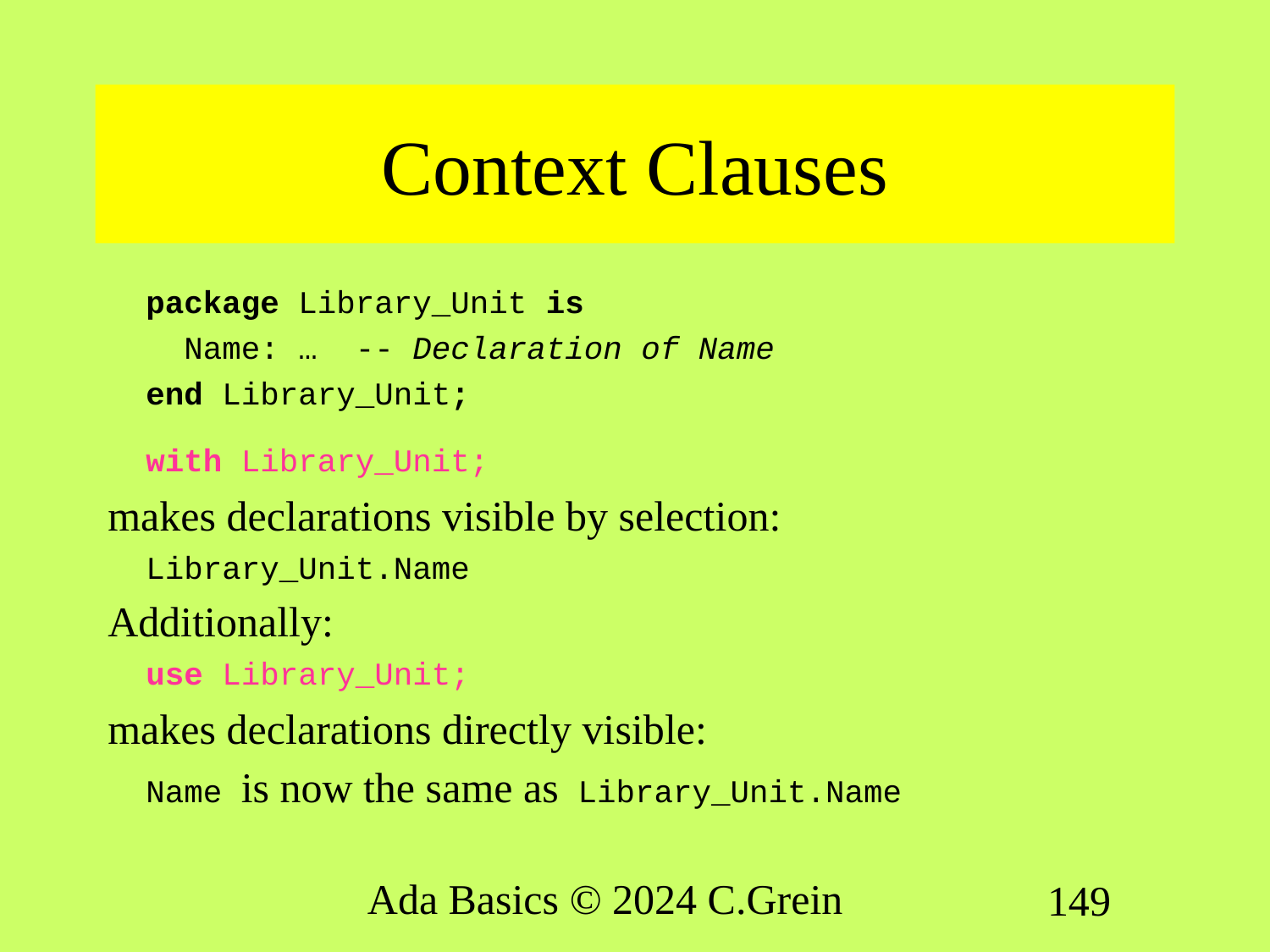

# Context Clauses
  package Library_Unit is
    Name: …  -- Declaration of Name
  end Library_Unit;

  with Library_Unit;
makes declarations visible by selection:
  Library_Unit.Name
Additionally:
  use Library_Unit;
makes declarations directly visible:
  Name is now the same as Library_Unit.Name
Ada Basics © 2024 C.Grein
149